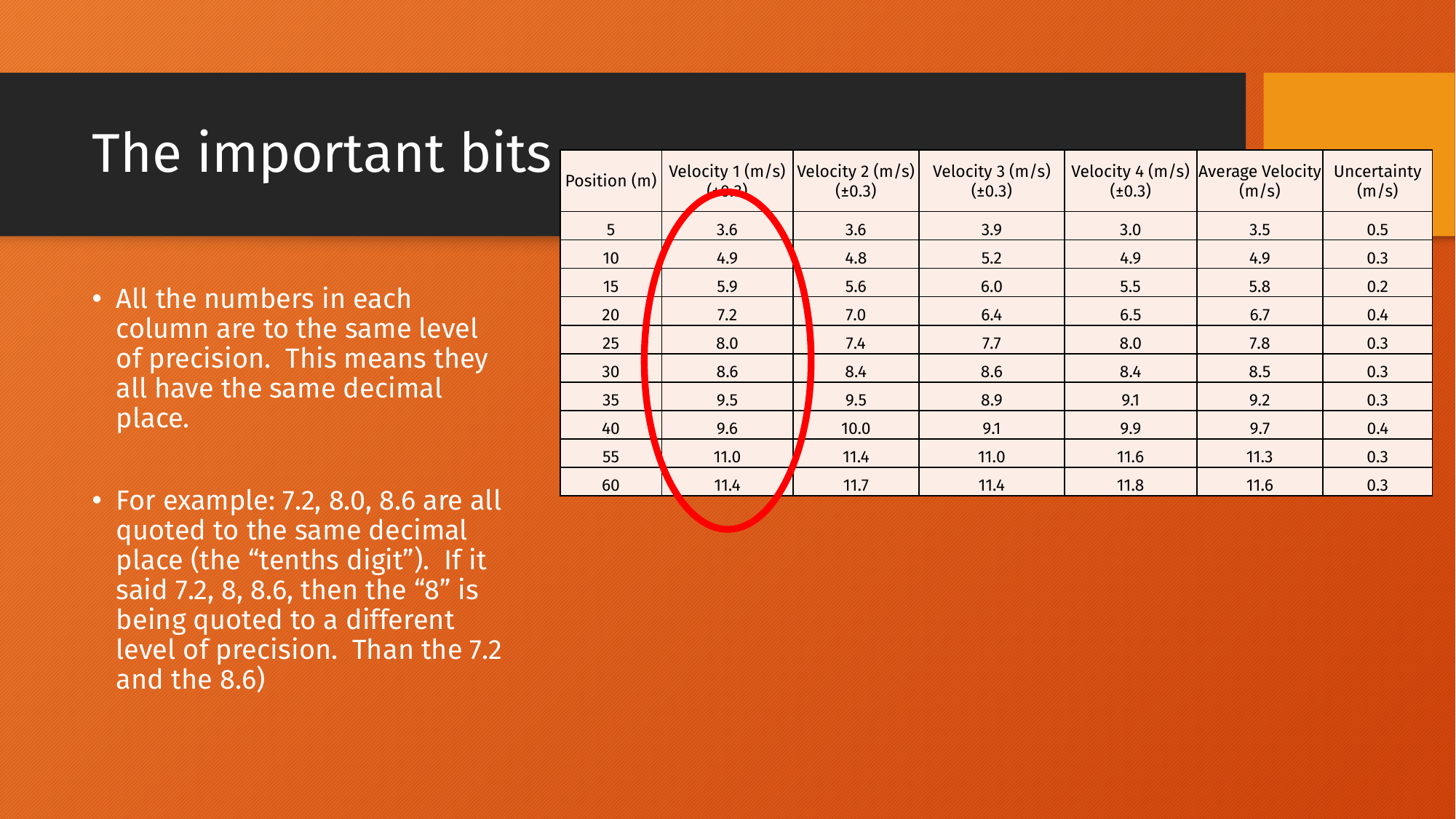

# The important bits
| Position (m) | Velocity 1 (m/s) (±0.3) | Velocity 2 (m/s) (±0.3) | Velocity 3 (m/s) (±0.3) | Velocity 4 (m/s) (±0.3) | Average Velocity (m/s) | Uncertainty (m/s) |
| --- | --- | --- | --- | --- | --- | --- |
| 5 | 3.6 | 3.6 | 3.9 | 3.0 | 3.5 | 0.5 |
| 10 | 4.9 | 4.8 | 5.2 | 4.9 | 4.9 | 0.3 |
| 15 | 5.9 | 5.6 | 6.0 | 5.5 | 5.8 | 0.2 |
| 20 | 7.2 | 7.0 | 6.4 | 6.5 | 6.7 | 0.4 |
| 25 | 8.0 | 7.4 | 7.7 | 8.0 | 7.8 | 0.3 |
| 30 | 8.6 | 8.4 | 8.6 | 8.4 | 8.5 | 0.3 |
| 35 | 9.5 | 9.5 | 8.9 | 9.1 | 9.2 | 0.3 |
| 40 | 9.6 | 10.0 | 9.1 | 9.9 | 9.7 | 0.4 |
| 55 | 11.0 | 11.4 | 11.0 | 11.6 | 11.3 | 0.3 |
| 60 | 11.4 | 11.7 | 11.4 | 11.8 | 11.6 | 0.3 |

All the numbers in each column are to the same level of precision.  This means they all have the same decimal place.

For example: 7.2, 8.0, 8.6 are all quoted to the same decimal place (the “tenths digit”).  If it said 7.2, 8, 8.6, then the “8” is being quoted to a different level of precision.  Than the 7.2 and the 8.6)